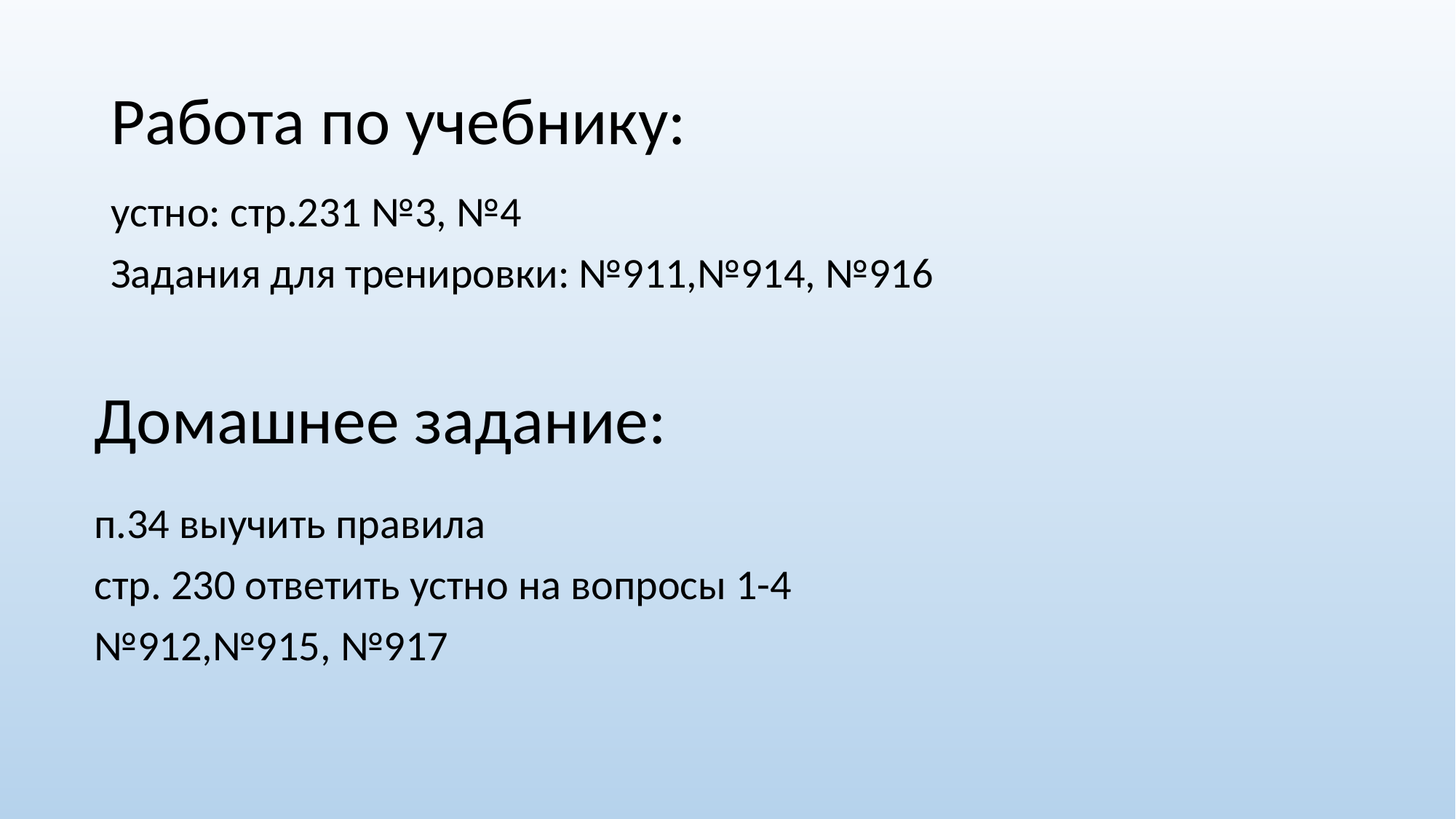

# Работа по учебнику:
устно: стр.231 №3, №4
Задания для тренировки: №911,№914, №916
Домашнее задание:
п.34 выучить правила
стр. 230 ответить устно на вопросы 1-4
№912,№915, №917